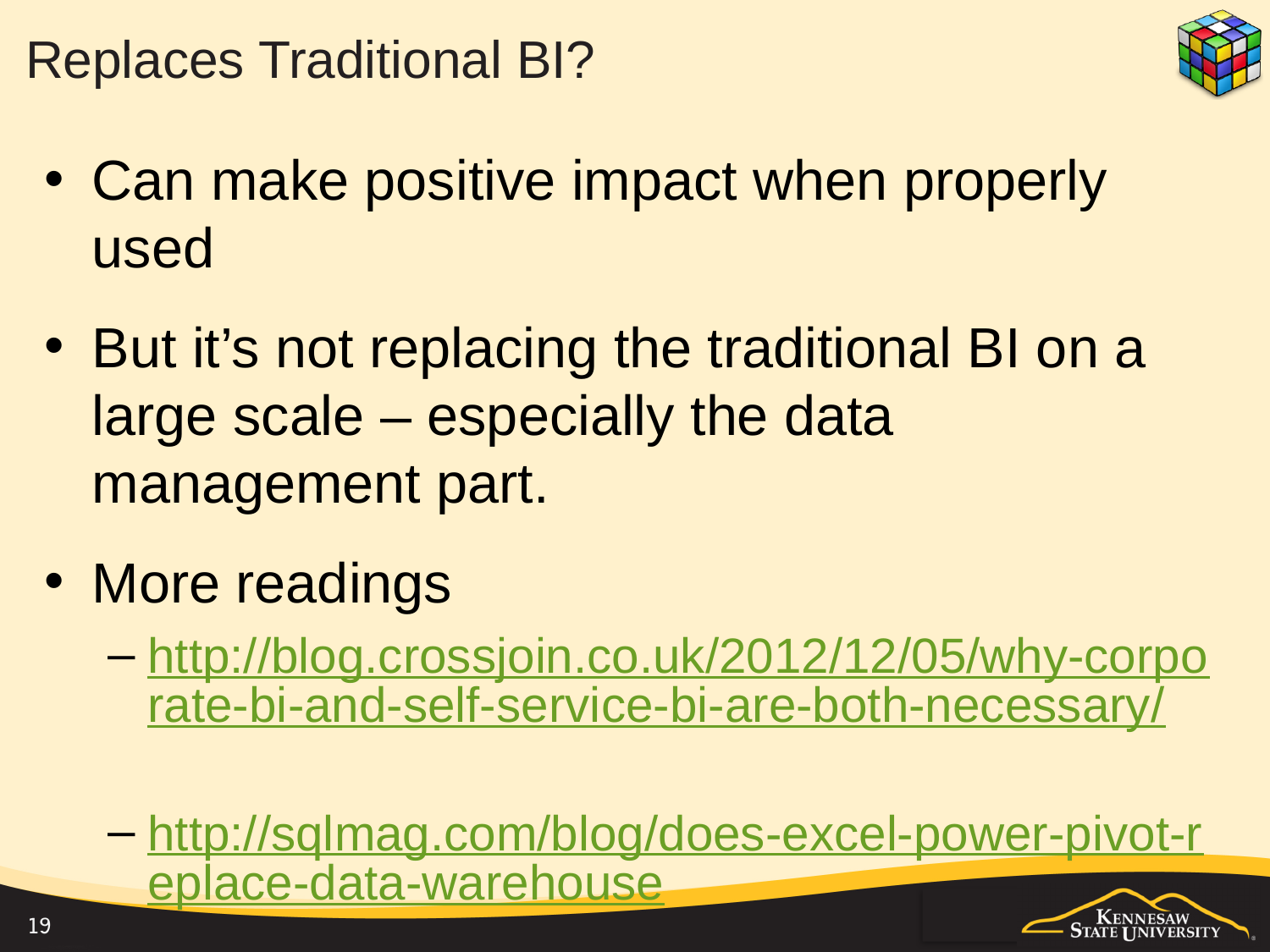

# Replaces Traditional BI?
Can make positive impact when properly used
But it’s not replacing the traditional BI on a large scale – especially the data management part.
More readings
http://blog.crossjoin.co.uk/2012/12/05/why-corporate-bi-and-self-service-bi-are-both-necessary/
http://sqlmag.com/blog/does-excel-power-pivot-replace-data-warehouse
19